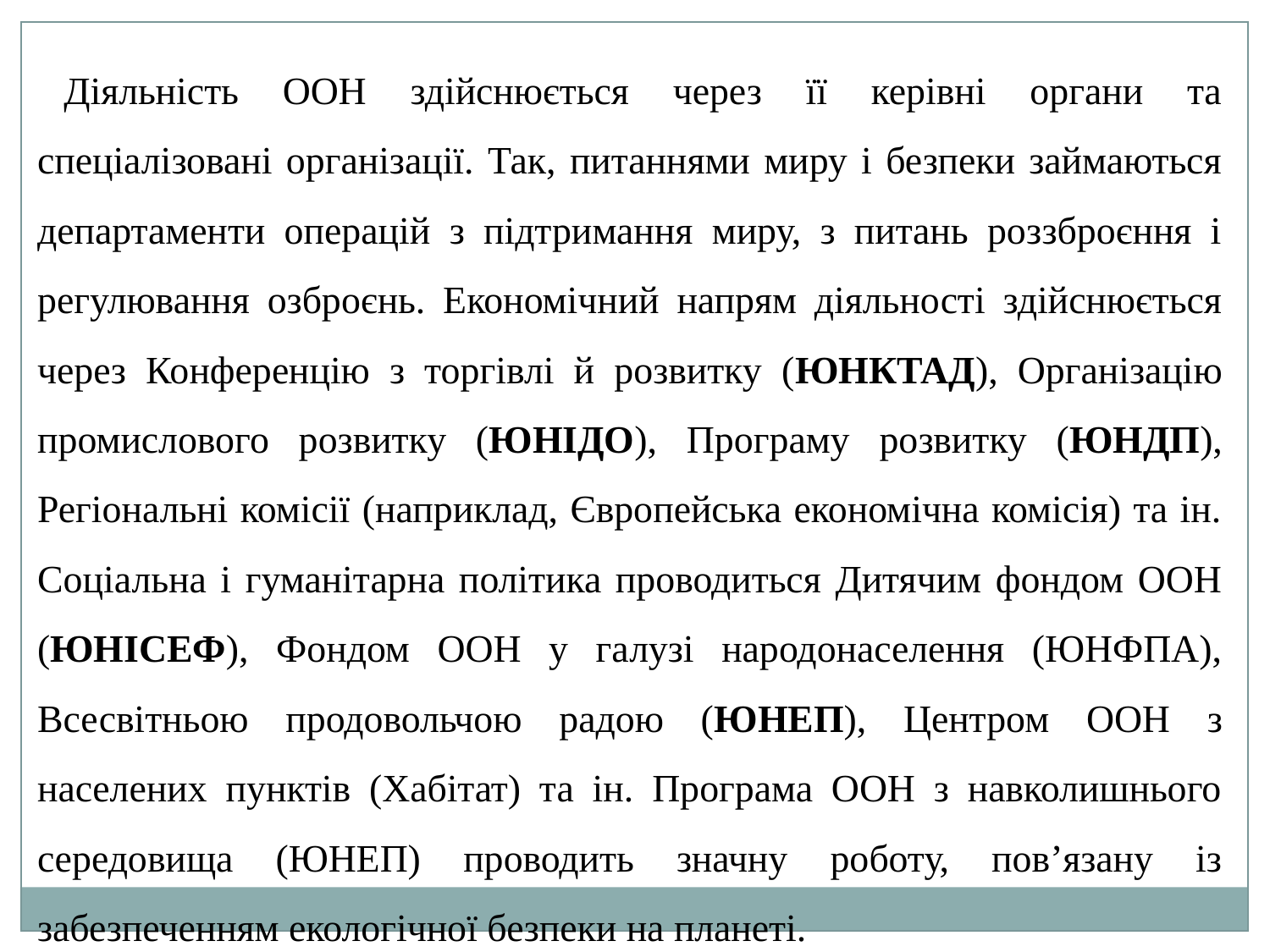

Діяльність ООН здійснюється через її керівні органи та спеціалізовані організації. Так, питаннями миру і безпеки займаються департаменти операцій з підтримання миру, з питань роззброєння і регулювання озброєнь. Економічний напрям діяльності здійснюється через Конференцію з торгівлі й розвитку (ЮНКТАД), Організацію промислового розвитку (ЮНІДО), Програму розвитку (ЮНДП), Регіональні комісії (наприклад, Європейська економічна комісія) та ін. Соціальна і гуманітарна політика проводиться Дитячим фондом ООН (ЮНІСЕФ), Фондом ООН у галузі народонаселення (ЮНФПА), Всесвітньою продовольчою радою (ЮНЕП), Центром ООН з населених пунктів (Хабітат) та ін. Програма ООН з навколишнього середовища (ЮНЕП) проводить значну роботу, пов’язану із забезпеченням екологічної безпеки на планеті.